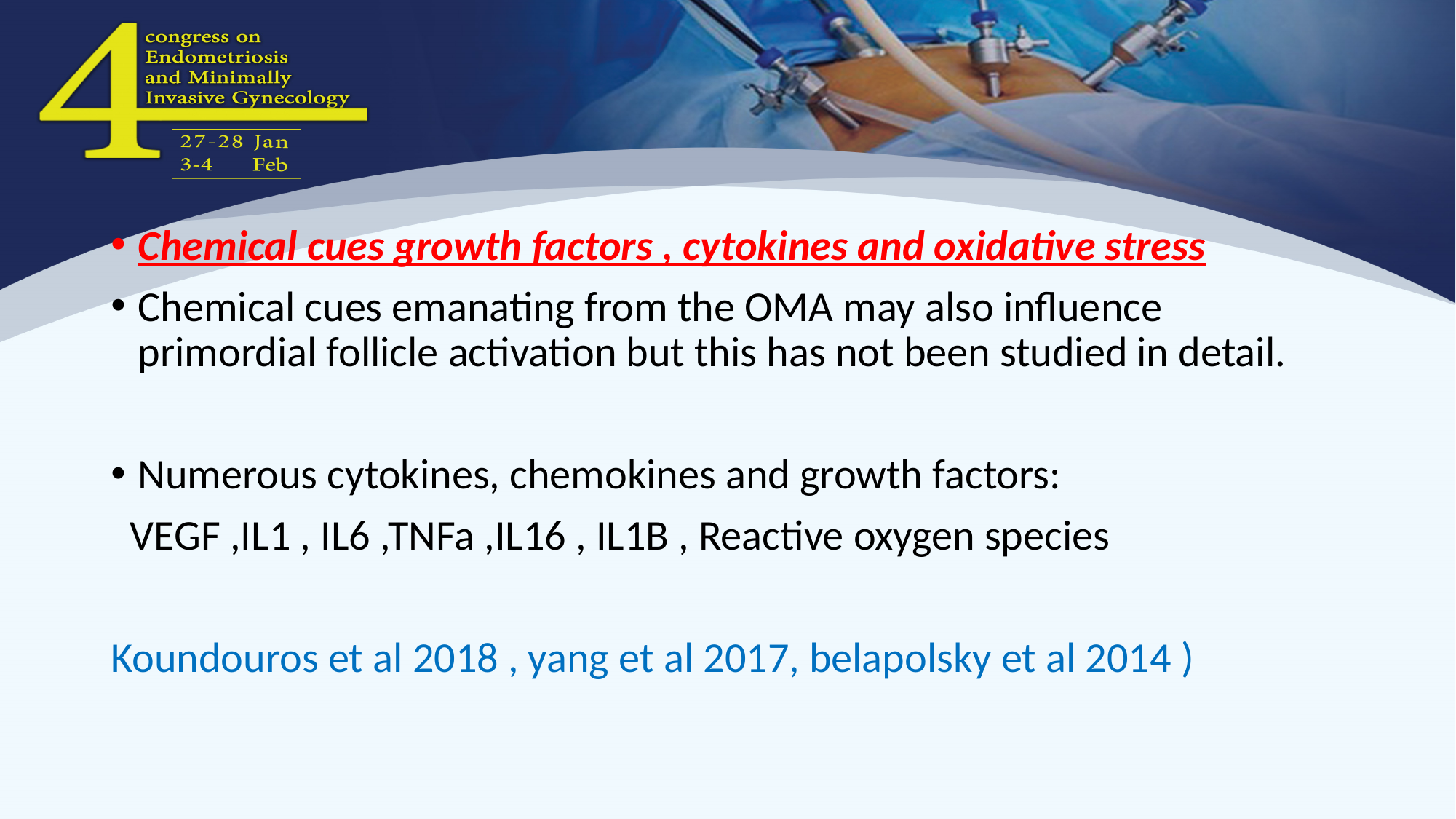

#
Chemical cues growth factors , cytokines and oxidative stress
Chemical cues emanating from the OMA may also influence primordial follicle activation but this has not been studied in detail.

Numerous cytokines, chemokines and growth factors:
  VEGF ,IL1 , IL6 ,TNFa ,IL16 , IL1B , Reactive oxygen species

Koundouros et al 2018 , yang et al 2017, belapolsky et al 2014 )